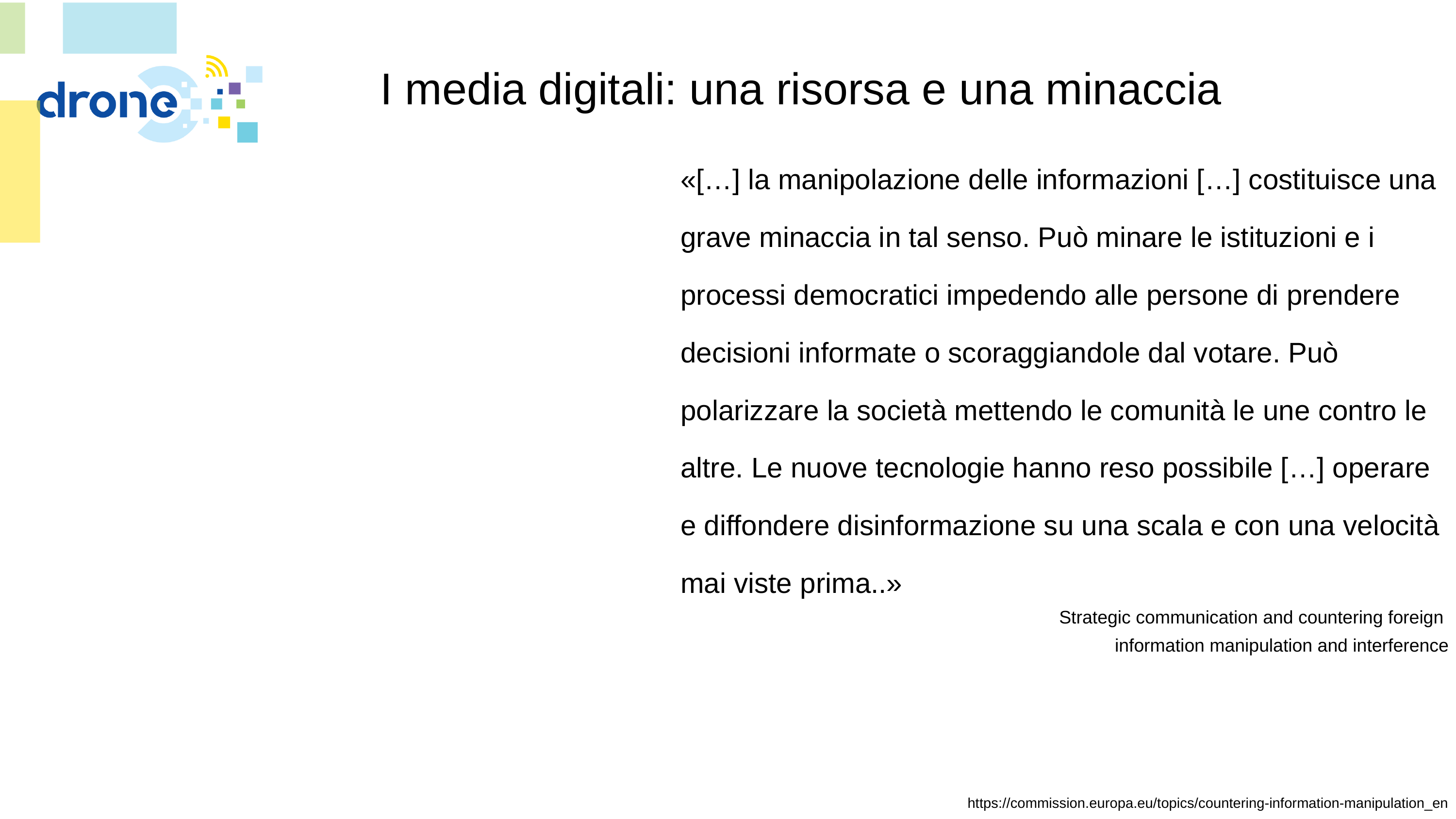

# I media digitali: una risorsa e una minaccia

«[…] la manipolazione delle informazioni […] costituisce una grave minaccia in tal senso. Può minare le istituzioni e i processi democratici impedendo alle persone di prendere decisioni informate o scoraggiandole dal votare. Può polarizzare la società mettendo le comunità le une contro le altre. Le nuove tecnologie hanno reso possibile […] operare e diffondere disinformazione su una scala e con una velocità mai viste prima..»
Strategic communication and countering foreign
information manipulation and interference

https://commission.europa.eu/topics/countering-information-manipulation_en